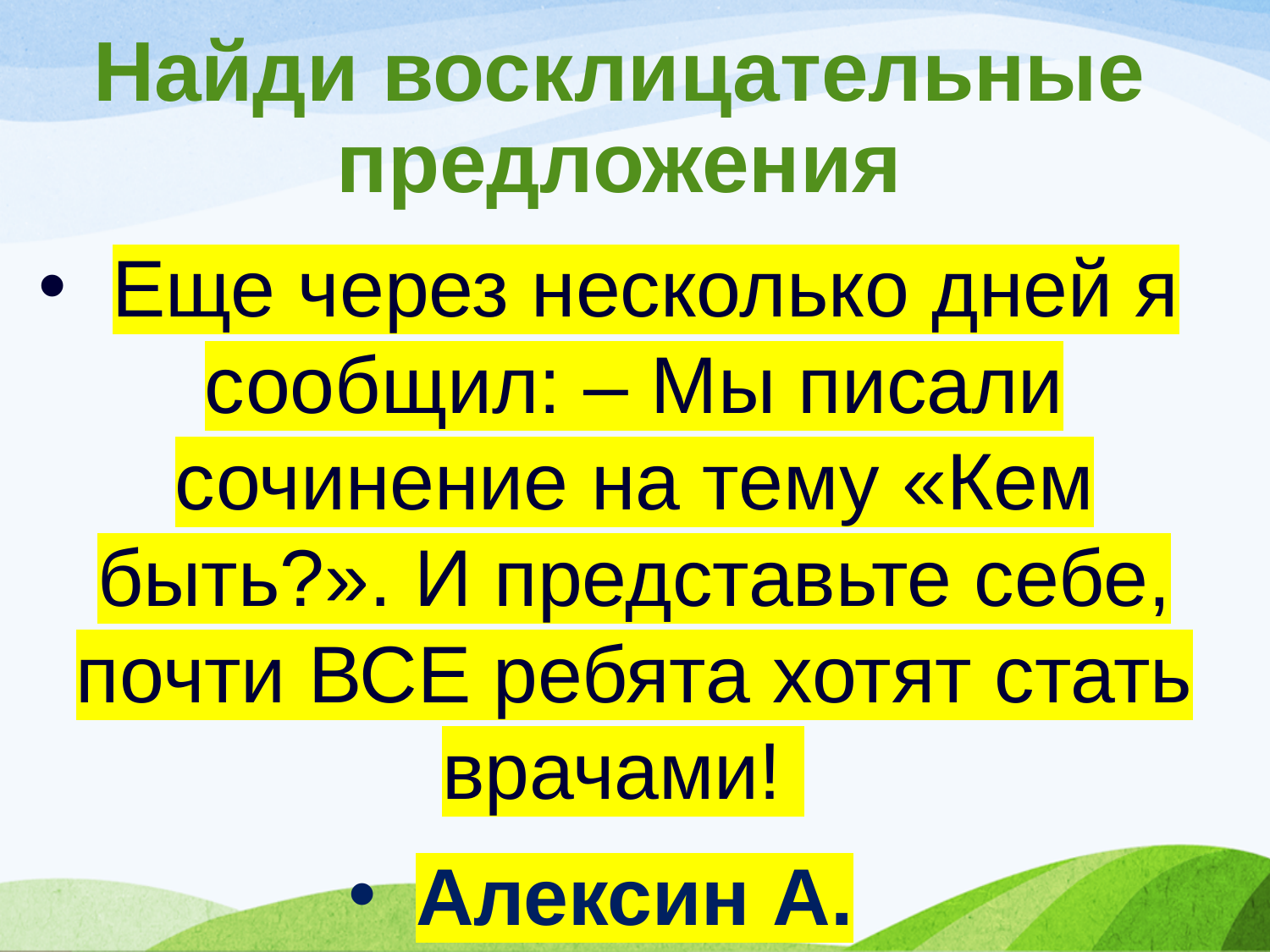

# Найди восклицательные предложения
 Еще через несколько дней я сообщил: – Мы писали сочинение на тему «Кем быть?». И представьте себе, почти ВСЕ ребята хотят стать врачами!
Алексин А.